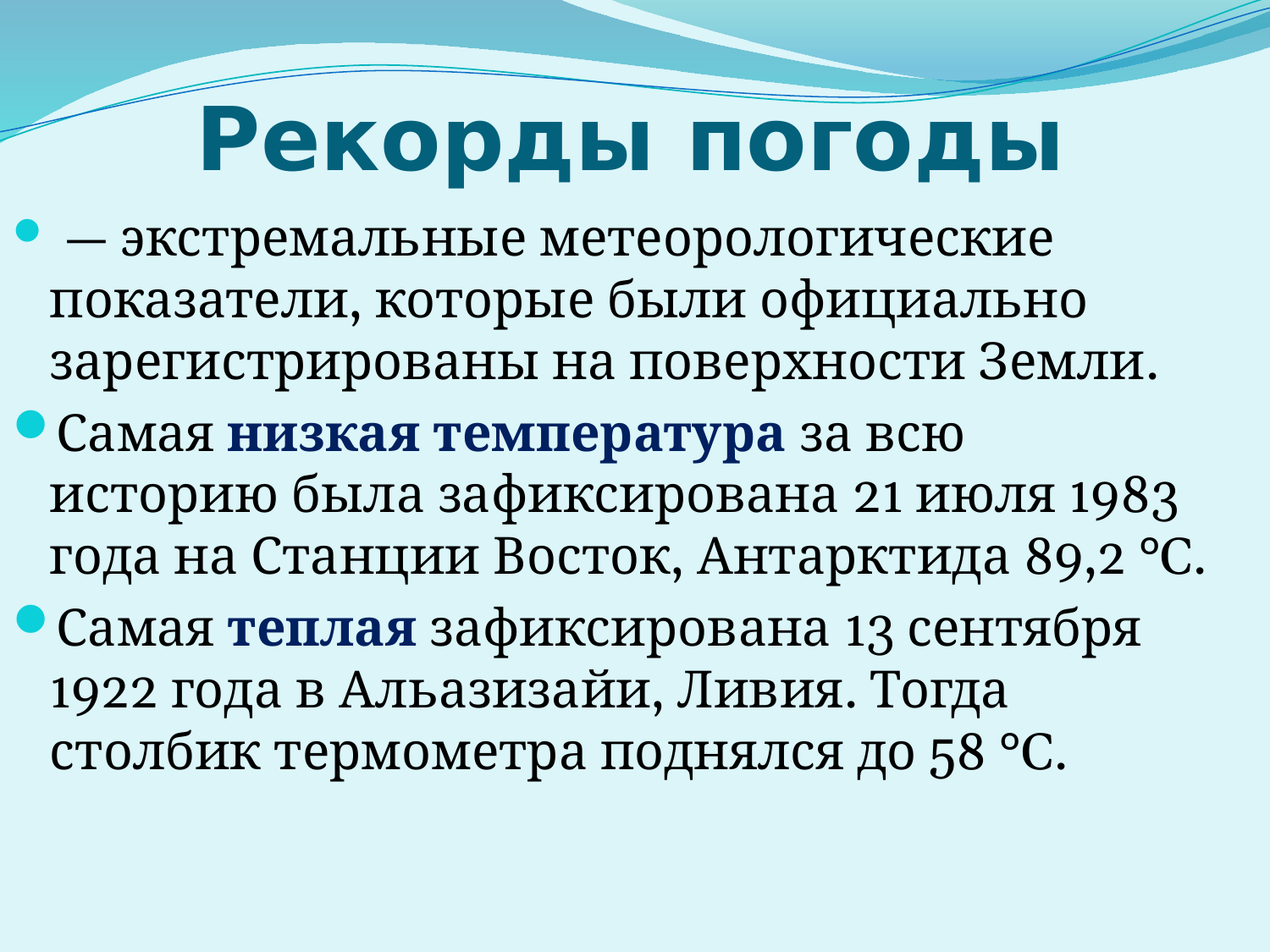

# Рекорды погоды
 — экстремальные метеорологические показатели, которые были официально зарегистрированы на поверхности Земли.
Самая низкая температура за всю историю была зафиксирована 21 июля 1983 года на Станции Восток, Антарктида 89,2 °C.
Самая теплая зафиксирована 13 сентября 1922 года в Альазизайи, Ливия. Тогда столбик термометра поднялся до 58 °C.